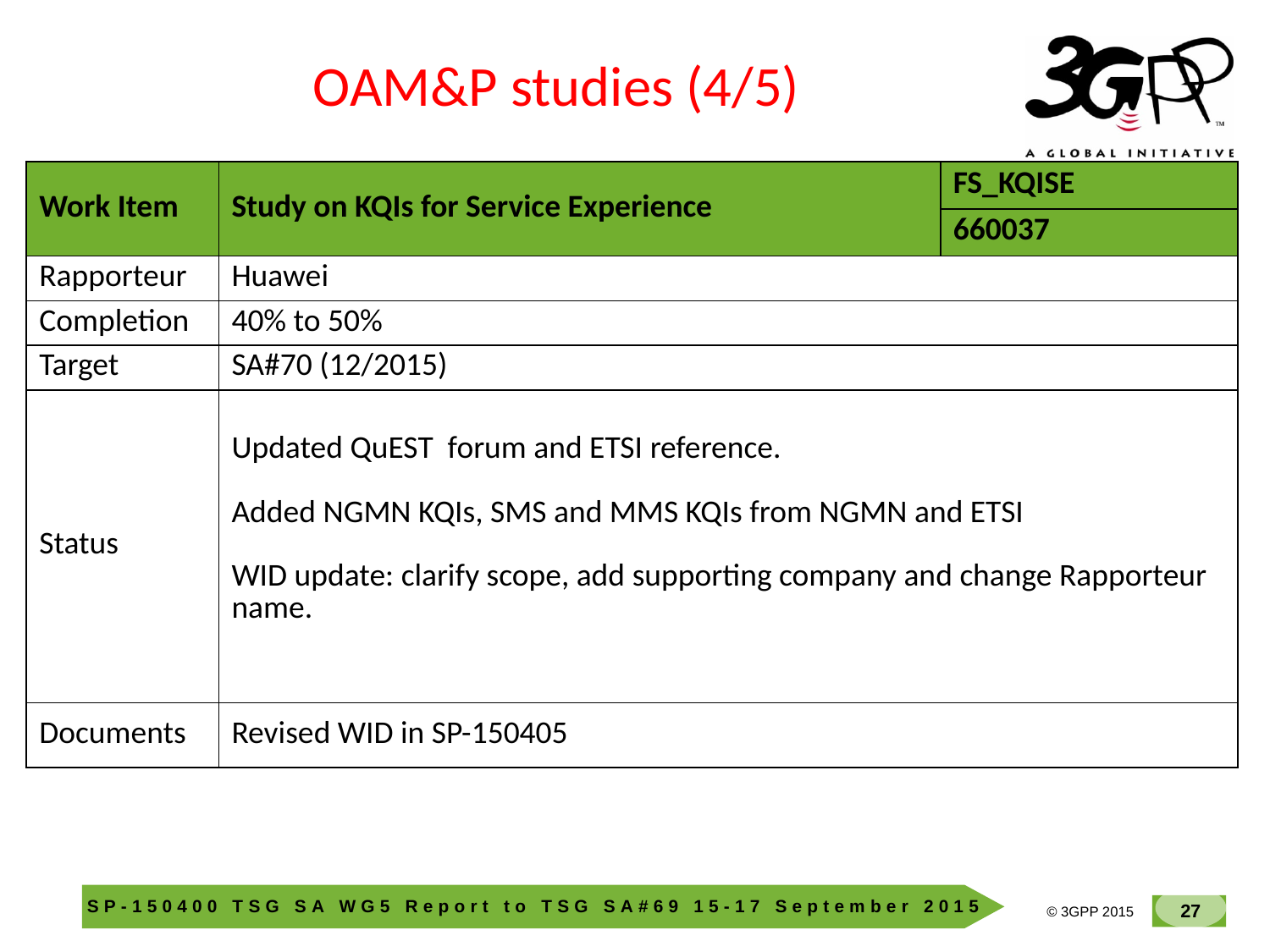

OAM&P studies (4/5)
| Work Item | Study on KQIs for Service Experience | FS\_KQISE |
| --- | --- | --- |
|  |  | 660037 |
| Rapporteur | Huawei |  |
| Completion | 40% to 50% |  |
| Target | SA#70 (12/2015) |  |
| Status | Updated QuEST forum and ETSI reference. Added NGMN KQIs, SMS and MMS KQIs from NGMN and ETSI WID update: clarify scope, add supporting company and change Rapporteur name. |  |
| Documents | Revised WID in SP-150405 |  |